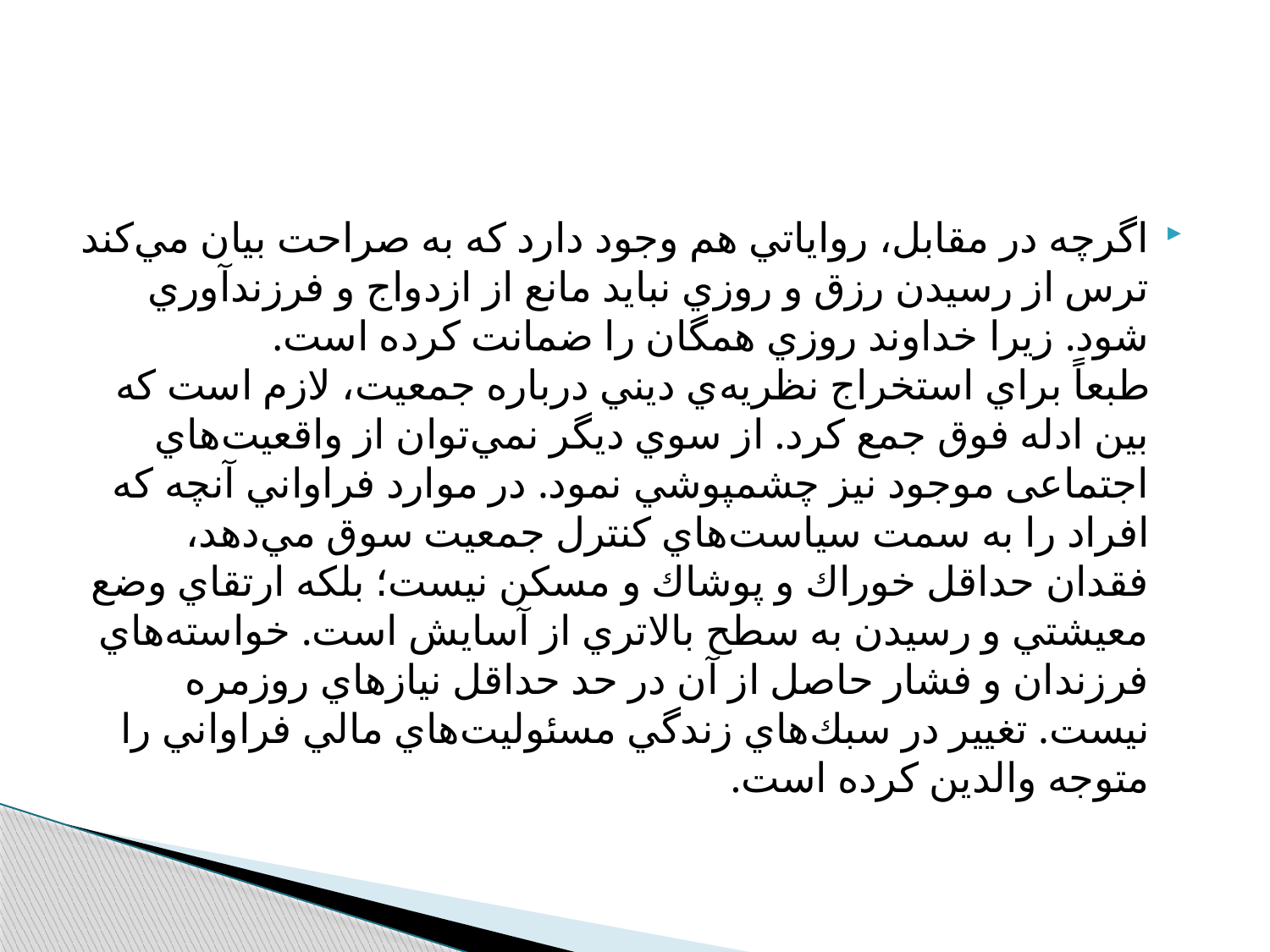

اگرچه در مقابل، رواياتي هم وجود دارد كه به صراحت بيان مي‌كند ترس از رسيدن رزق و روزي نبايد مانع از ازدواج و فرزندآوري شود. زيرا خداوند روزي همگان را ضمانت كرده است.
طبعاً براي استخراج نظريه‌‌ي ديني درباره جمعيت، لازم است كه بين ادله فوق جمع كرد. از سوي ديگر نمي‌توان از واقعيت‌هاي اجتماعى موجود نيز چشمپوشي نمود. در موارد فراواني آنچه كه افراد را به سمت سياست‌هاي كنترل جمعيت سوق مي‌دهد، فقدان حداقل خوراك و پوشاك و مسكن نيست؛ بلكه ارتقاي وضع معيشتي و رسيدن به سطح بالاتري از آسايش است. خواسته‌هاي فرزندان و فشار حاصل از آن در حد حداقل نيازهاي روزمره نيست. تغيير در سبك‌هاي زندگي مسئوليت‌هاي مالي فراواني را متوجه والدين كرده است.